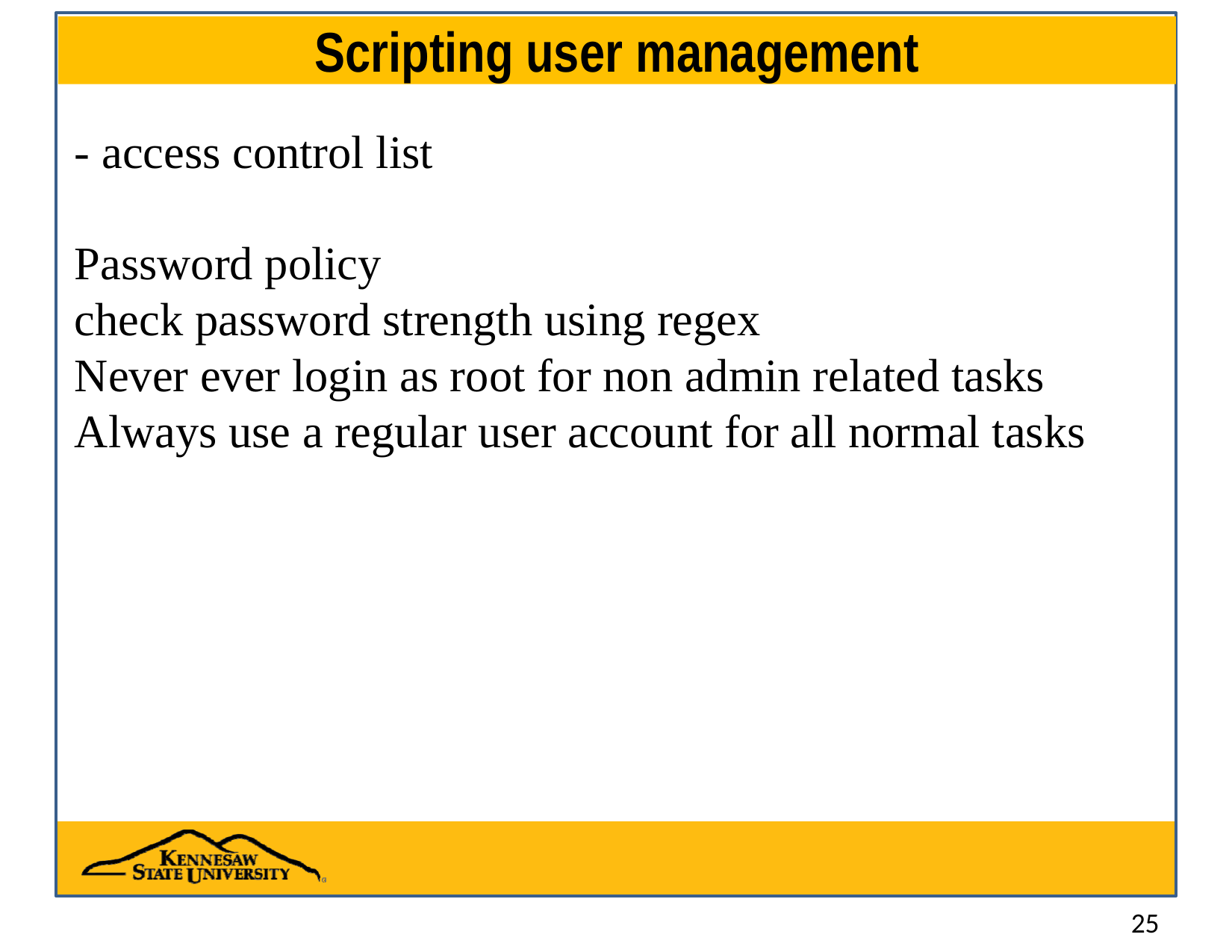

# Scripting user management
- access control list

Password policy
check password strength using regex
Never ever login as root for non admin related tasks
Always use a regular user account for all normal tasks